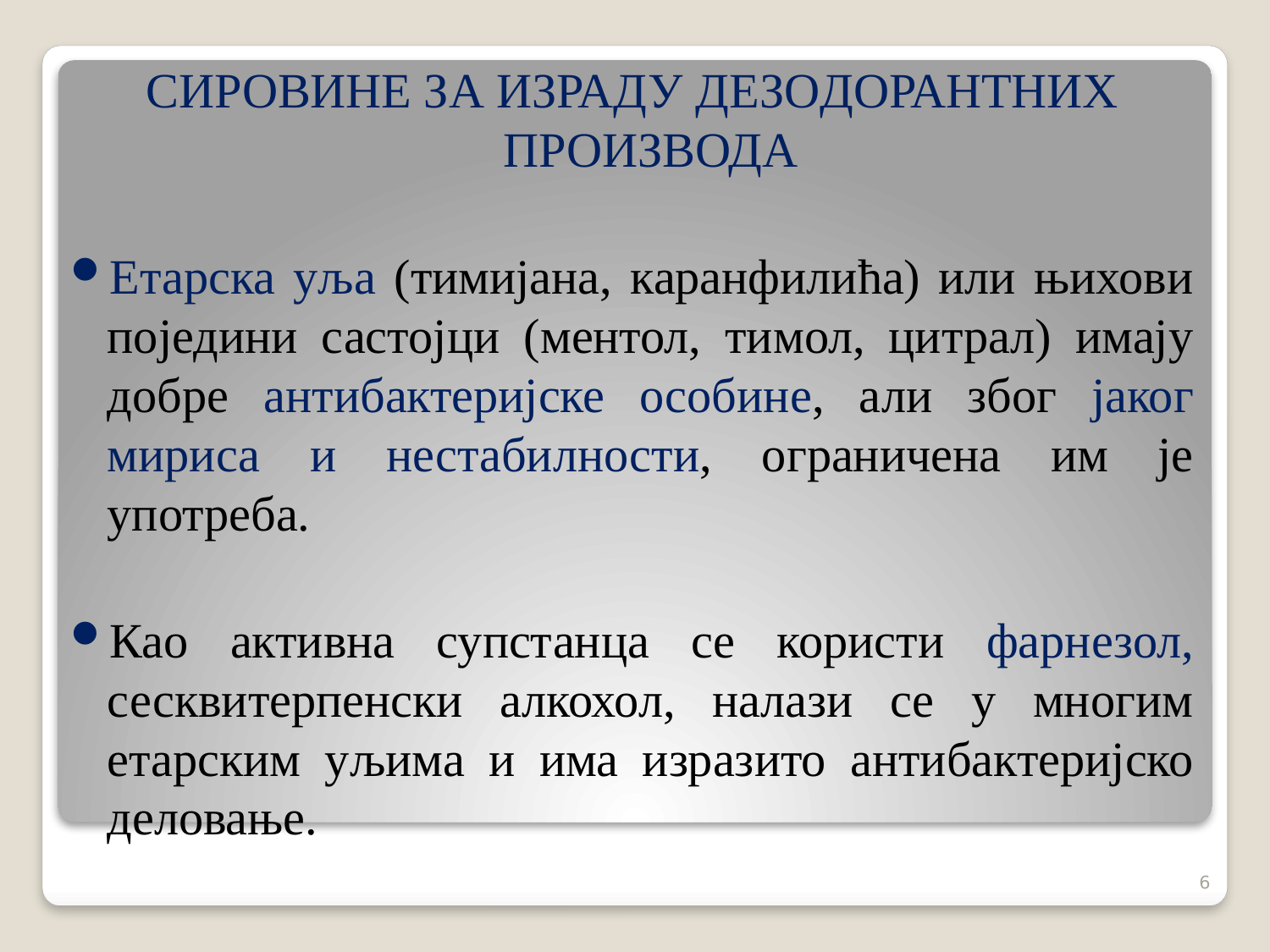

СИРОВИНЕ ЗА ИЗРАДУ ДЕЗОДОРАНТНИХ ПРОИЗВОДА

Етарска уља (тимијана, каранфилића) или њихови поједини састојци (ментол, тимол, цитрал) имају добре антибактеријске особине, али због јаког мириса и нестабилности, ограничена им је употреба.

Као активна супстанца се користи фарнезол, сесквитерпенски алкохол, налази се у многим етарским уљима и има изразито антибактеријско деловање.
6